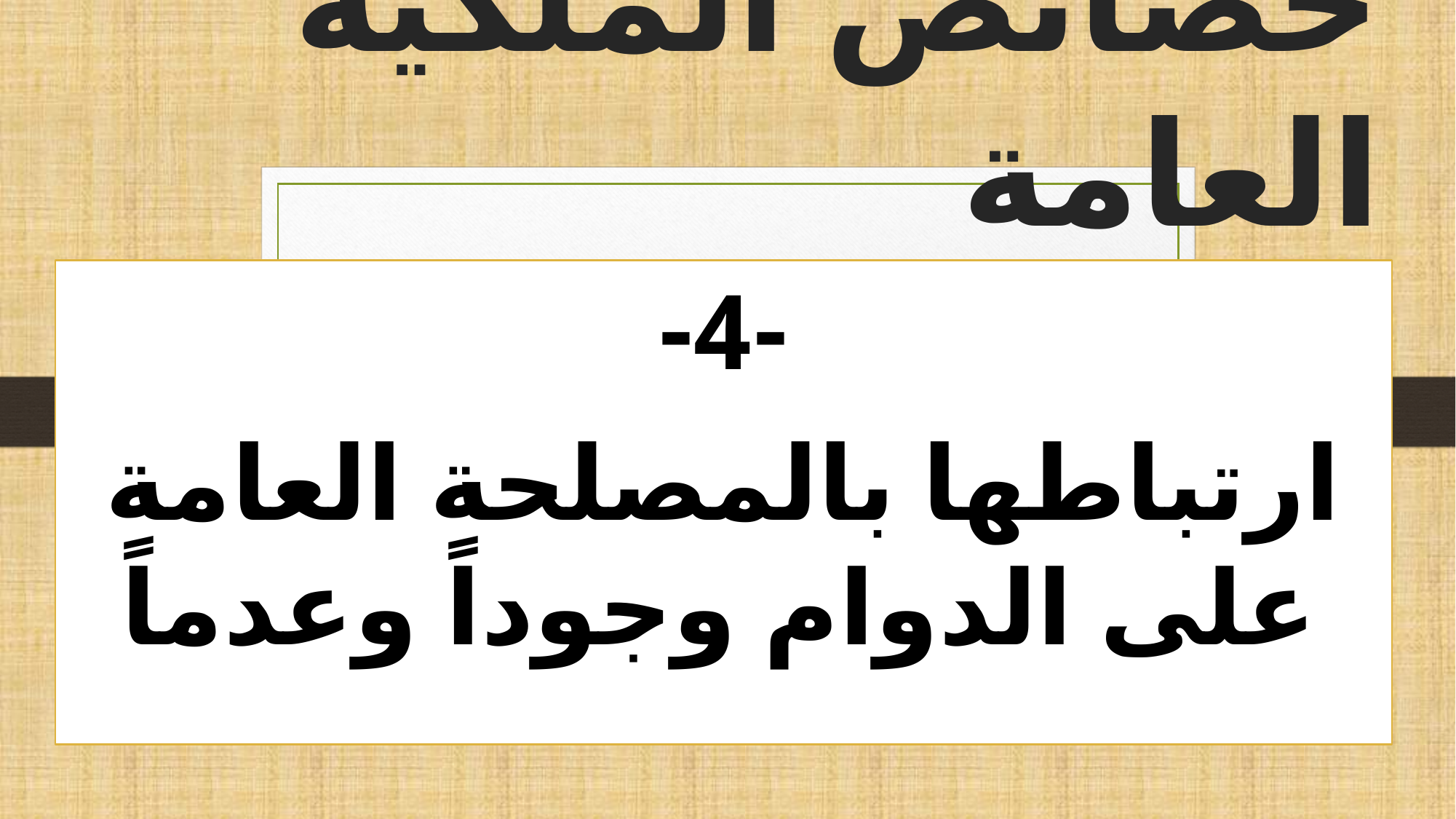

# خصائص الملكية العامة
-4-
ارتباطها بالمصلحة العامة على الدوام وجوداً وعدماً